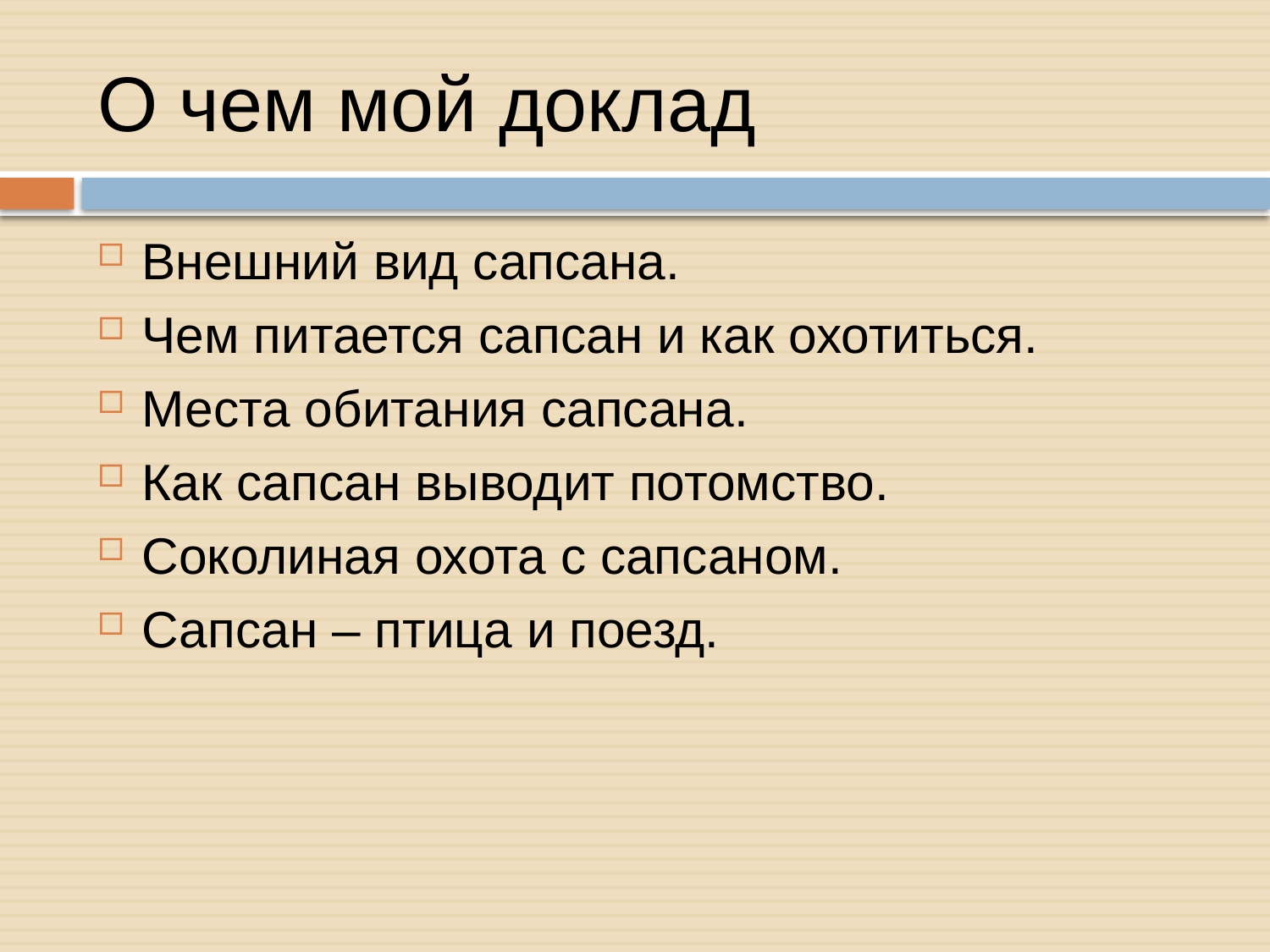

# О чем мой доклад
Внешний вид сапсана.
Чем питается сапсан и как охотиться.
Места обитания сапсана.
Как сапсан выводит потомство.
Соколиная охота с сапсаном.
Сапсан – птица и поезд.